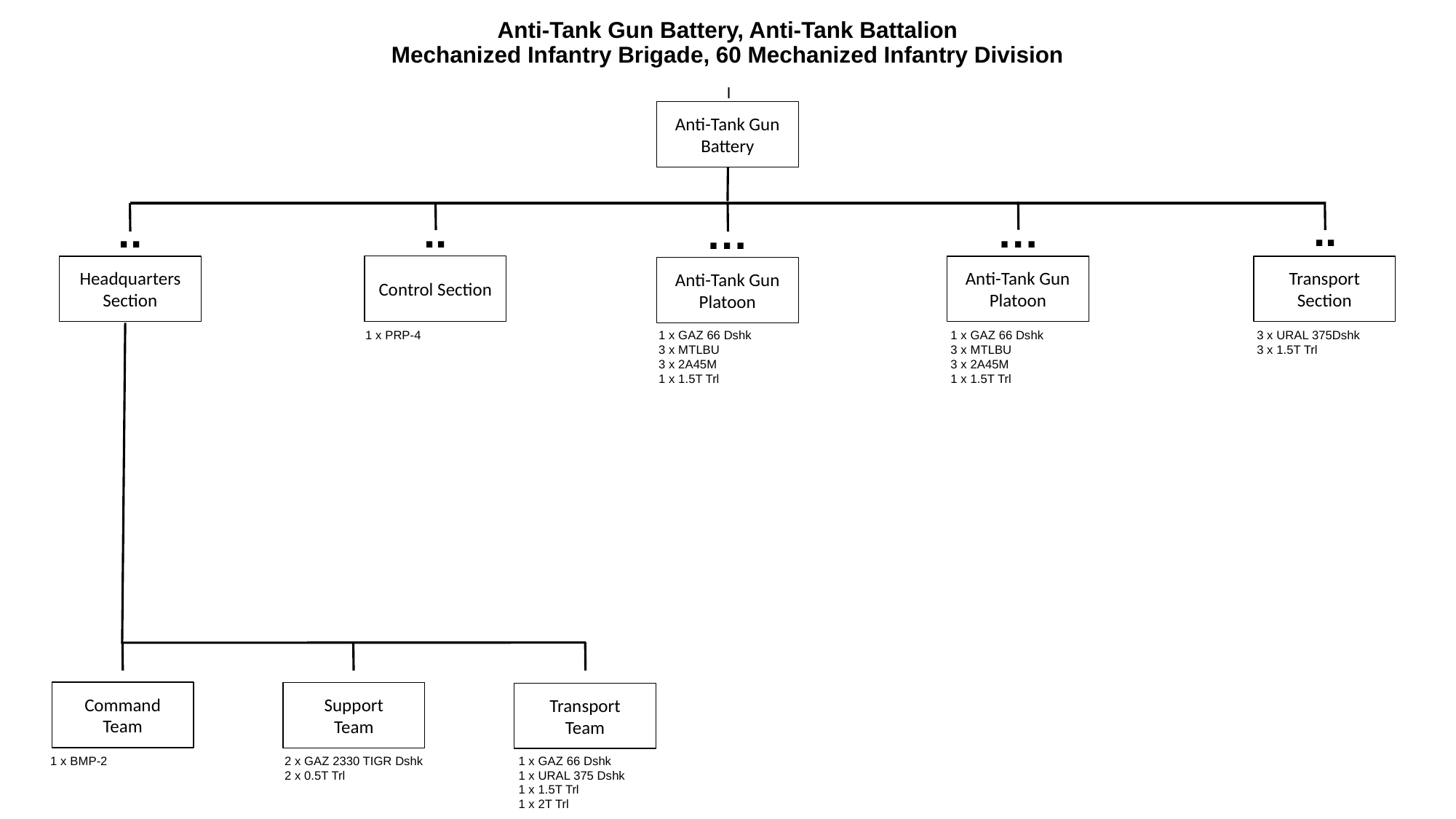

# Anti-Tank Gun Battery, Anti-Tank Battalion Mechanized Infantry Brigade, 60 Mechanized Infantry Division
I
Anti-Tank Gun Battery
..
..
..
…
…
Control Section
Headquarters
Section
Anti-Tank Gun Platoon
Transport
Section
Anti-Tank Gun Platoon
1 x GAZ 66 Dshk
3 x MTLBU
3 x 2A45M
1 x 1.5T Trl
1 x PRP-4
1 x GAZ 66 Dshk
3 x MTLBU
3 x 2A45M
1 x 1.5T Trl
3 x URAL 375Dshk
3 x 1.5T Trl
Command
Team
Support
Team
Transport
Team
1 x BMP-2
2 x GAZ 2330 TIGR Dshk
2 x 0.5T Trl
1 x GAZ 66 Dshk
1 x URAL 375 Dshk
1 x 1.5T Trl
1 x 2T Trl